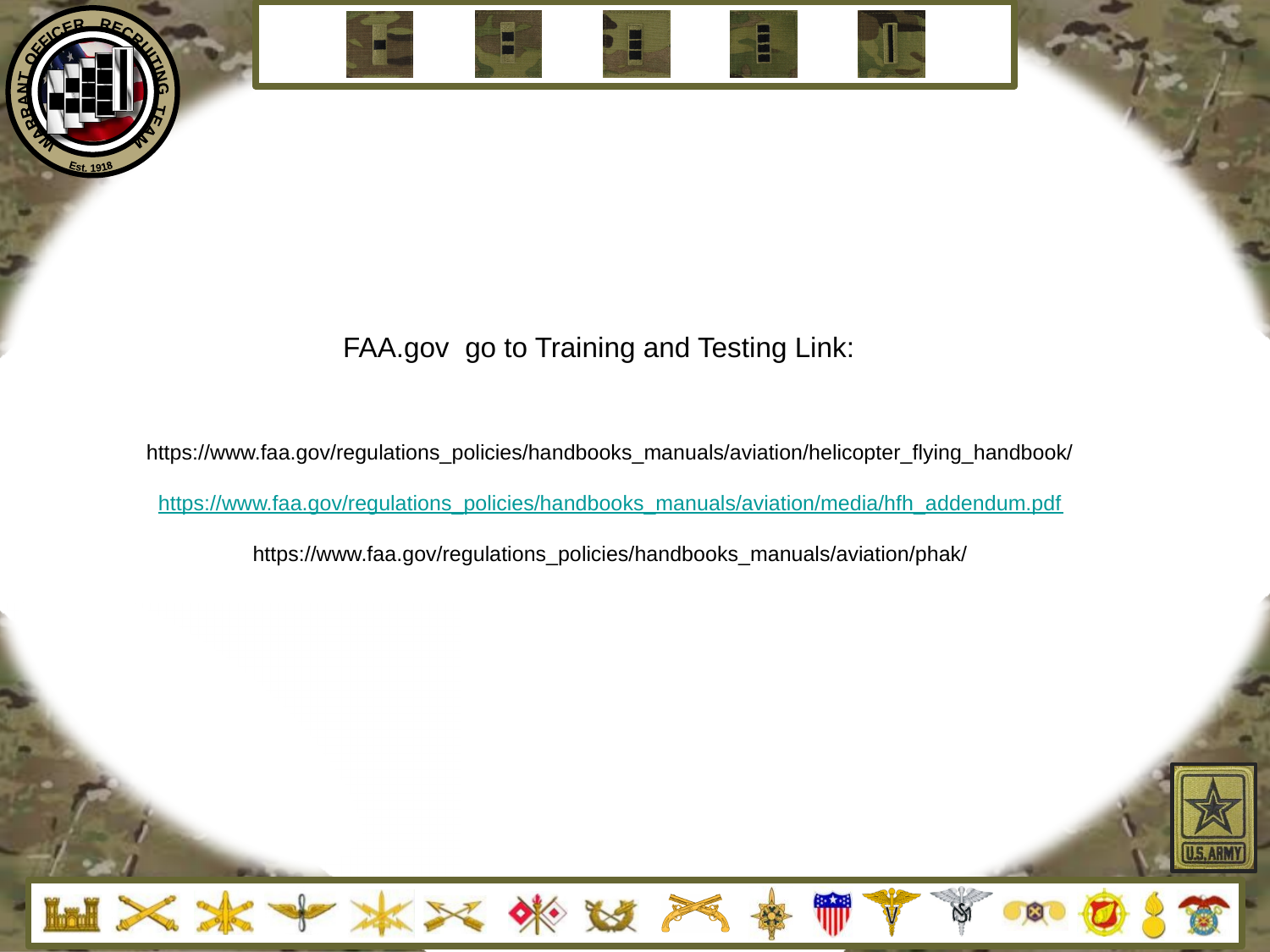

# FAA.gov  go to Training and Testing Link: https://www.faa.gov/regulations_policies/handbooks_manuals/aviation/helicopter_flying_handbook/ https://www.faa.gov/regulations_policies/handbooks_manuals/aviation/media/hfh_addendum.pdf https://www.faa.gov/regulations_policies/handbooks_manuals/aviation/phak/